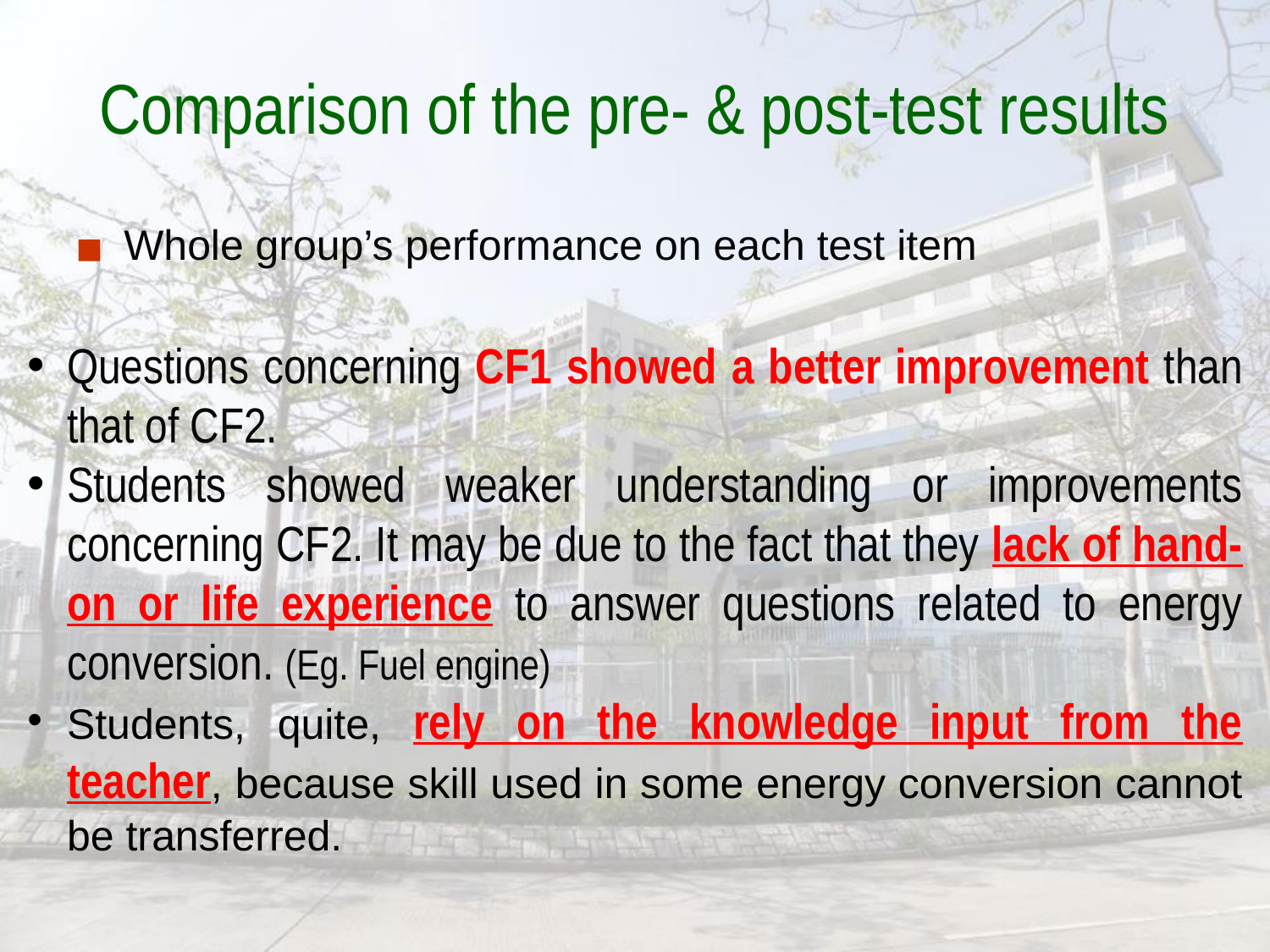

Comparison of the pre- & post-test results
Whole group’s performance on each test item
Questions concerning CF1 showed a better improvement than that of CF2.
Students showed weaker understanding or improvements concerning CF2. It may be due to the fact that they lack of hand-on or life experience to answer questions related to energy conversion. (Eg. Fuel engine)
Students, quite, rely on the knowledge input from the teacher, because skill used in some energy conversion cannot be transferred.